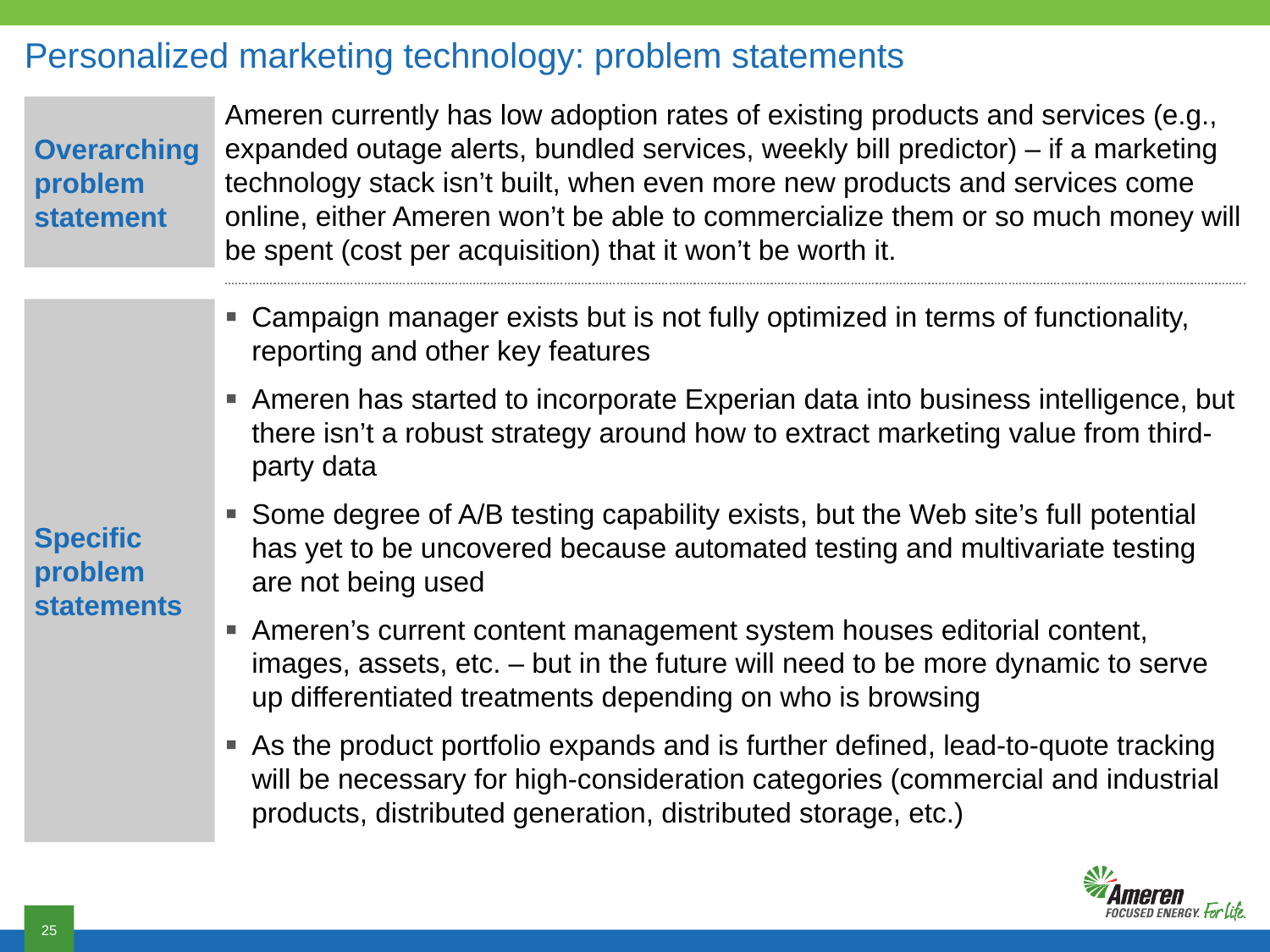

# Personalized marketing technology: problem statements
Overarching
problem statement
Ameren currently has low adoption rates of existing products and services (e.g., expanded outage alerts, bundled services, weekly bill predictor) – if a marketing technology stack isn’t built, when even more new products and services come online, either Ameren won’t be able to commercialize them or so much money will be spent (cost per acquisition) that it won’t be worth it.
Campaign manager exists but is not fully optimized in terms of functionality, reporting and other key features
Ameren has started to incorporate Experian data into business intelligence, but there isn’t a robust strategy around how to extract marketing value from third-party data
Some degree of A/B testing capability exists, but the Web site’s full potential has yet to be uncovered because automated testing and multivariate testing are not being used
Ameren’s current content management system houses editorial content, images, assets, etc. – but in the future will need to be more dynamic to serve up differentiated treatments depending on who is browsing
As the product portfolio expands and is further defined, lead-to-quote tracking will be necessary for high-consideration categories (commercial and industrial products, distributed generation, distributed storage, etc.)
Specific problem statements